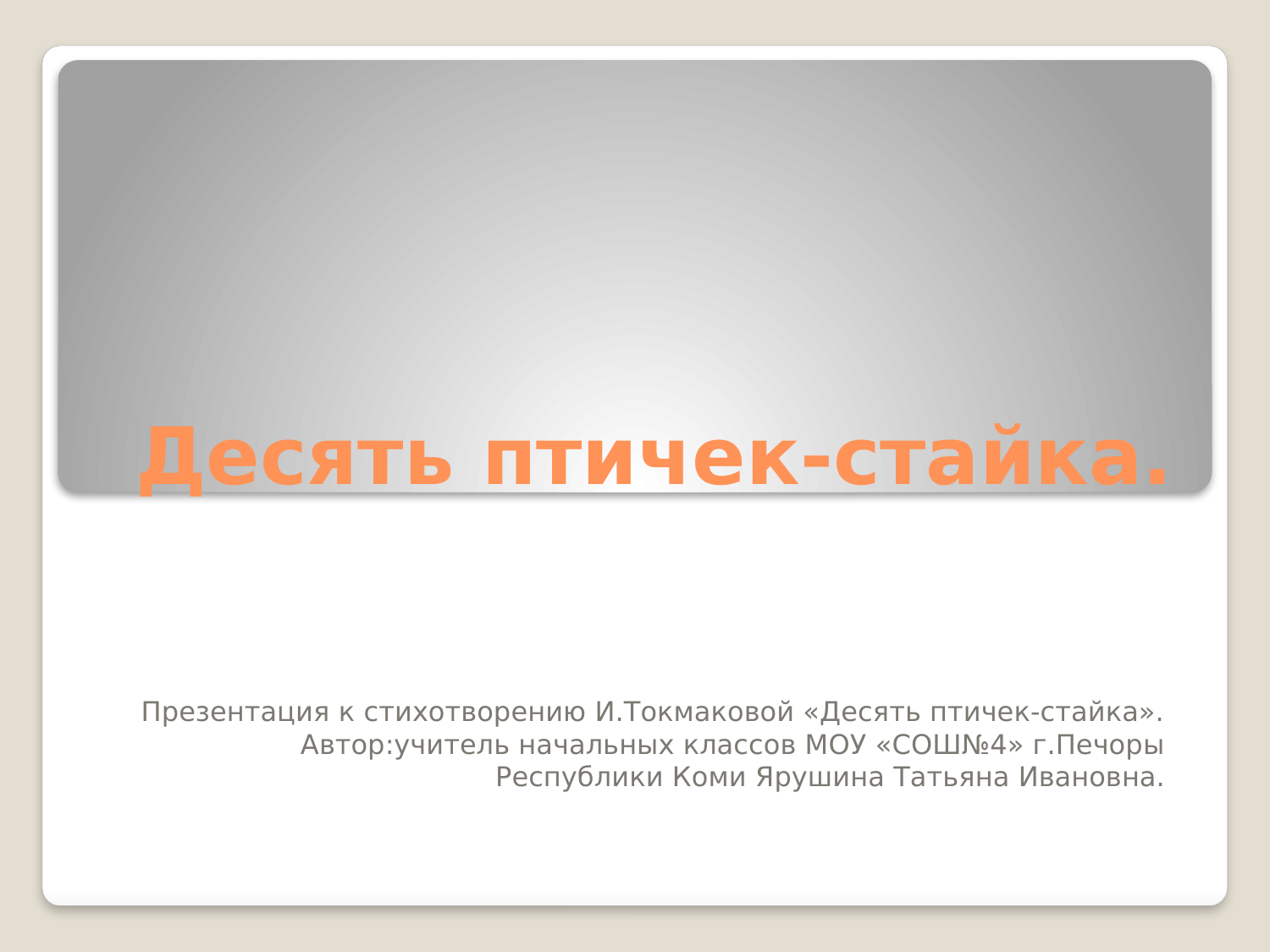

# Десять птичек-стайка.
Презентация к стихотворению И.Токмаковой «Десять птичек-стайка».
Автор:учитель начальных классов МОУ «СОШ№4» г.Печоры Республики Коми Ярушина Татьяна Ивановна.